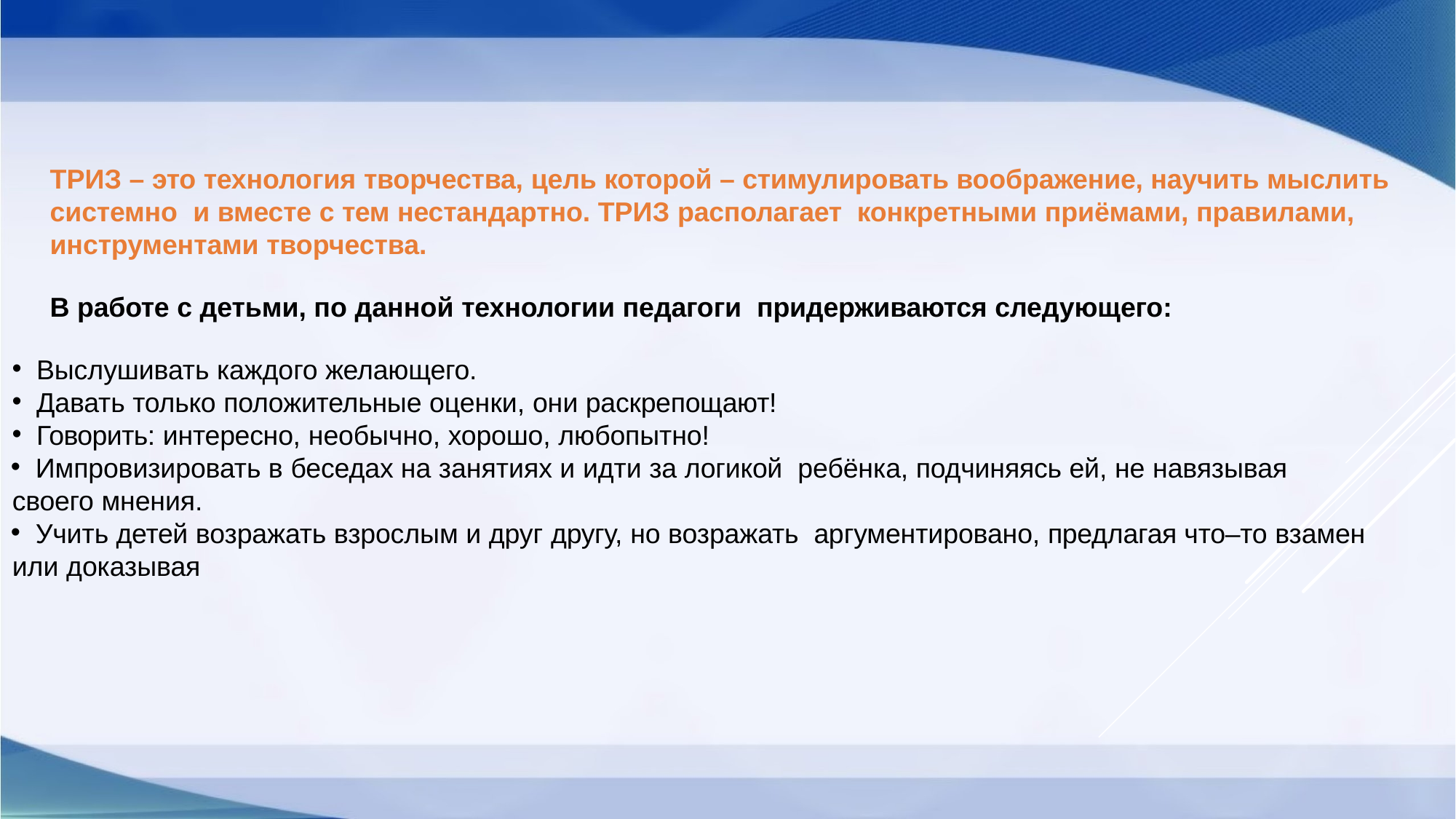

ТРИЗ – это технология творчества, цель которой – стимулировать воображение, научить мыслить системно  и вместе с тем нестандартно. ТРИЗ располагает  конкретными приёмами, правилами, инструментами творчества.

В работе с детьми, по данной технологии педагоги  придерживаются следующего:

Выслушивать каждого желающего.
Давать только положительные оценки, они раскрепощают!
Говорить: интересно, необычно, хорошо, любопытно!
  Импровизировать в беседах на занятиях и идти за логикой  ребёнка, подчиняясь ей, не навязывая своего мнения.
  Учить детей возражать взрослым и друг другу, но возражать  аргументировано, предлагая что–то взамен или доказывая